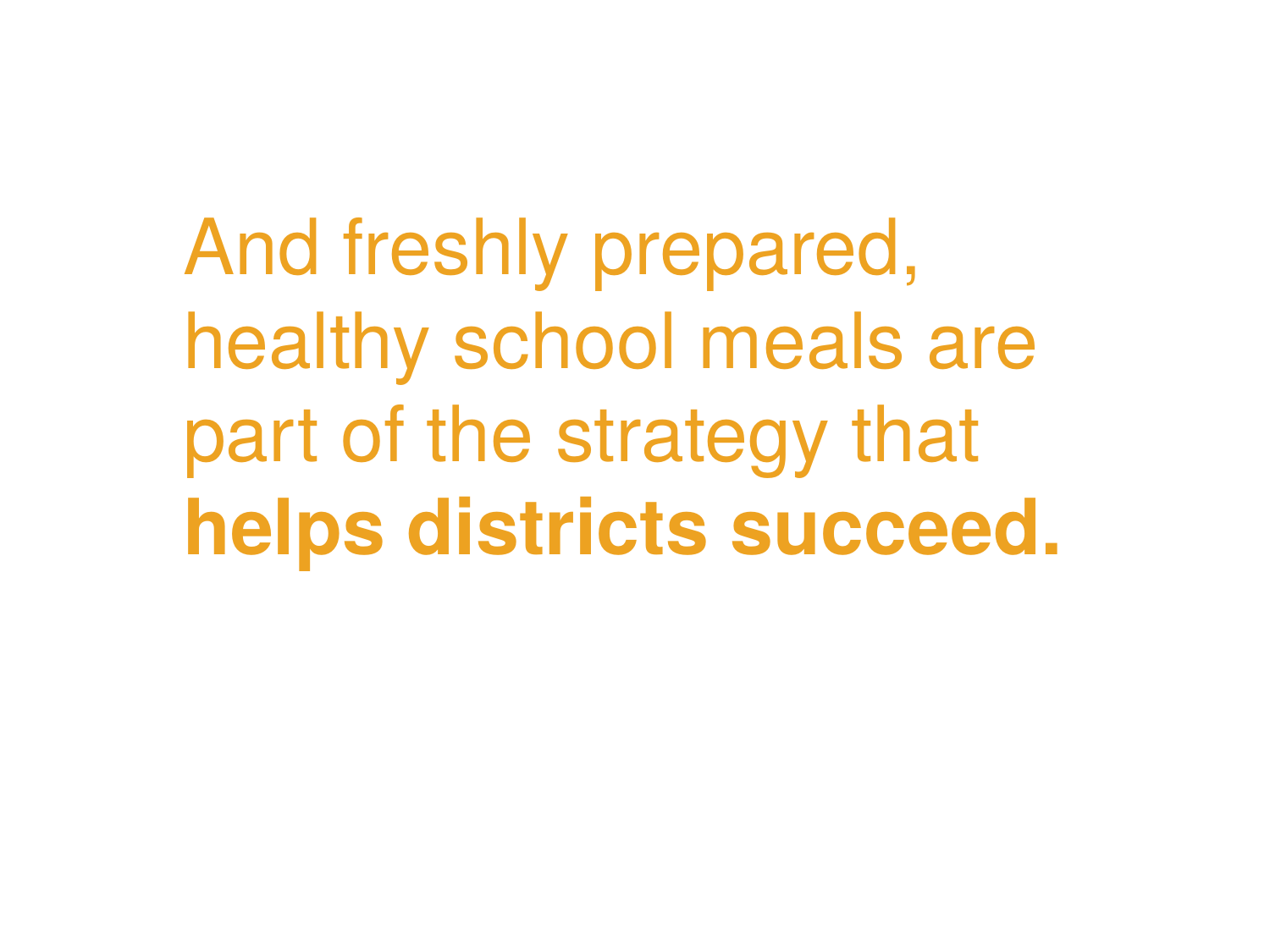

And freshly prepared, healthy school meals are part of the strategy that helps districts succeed.
parts